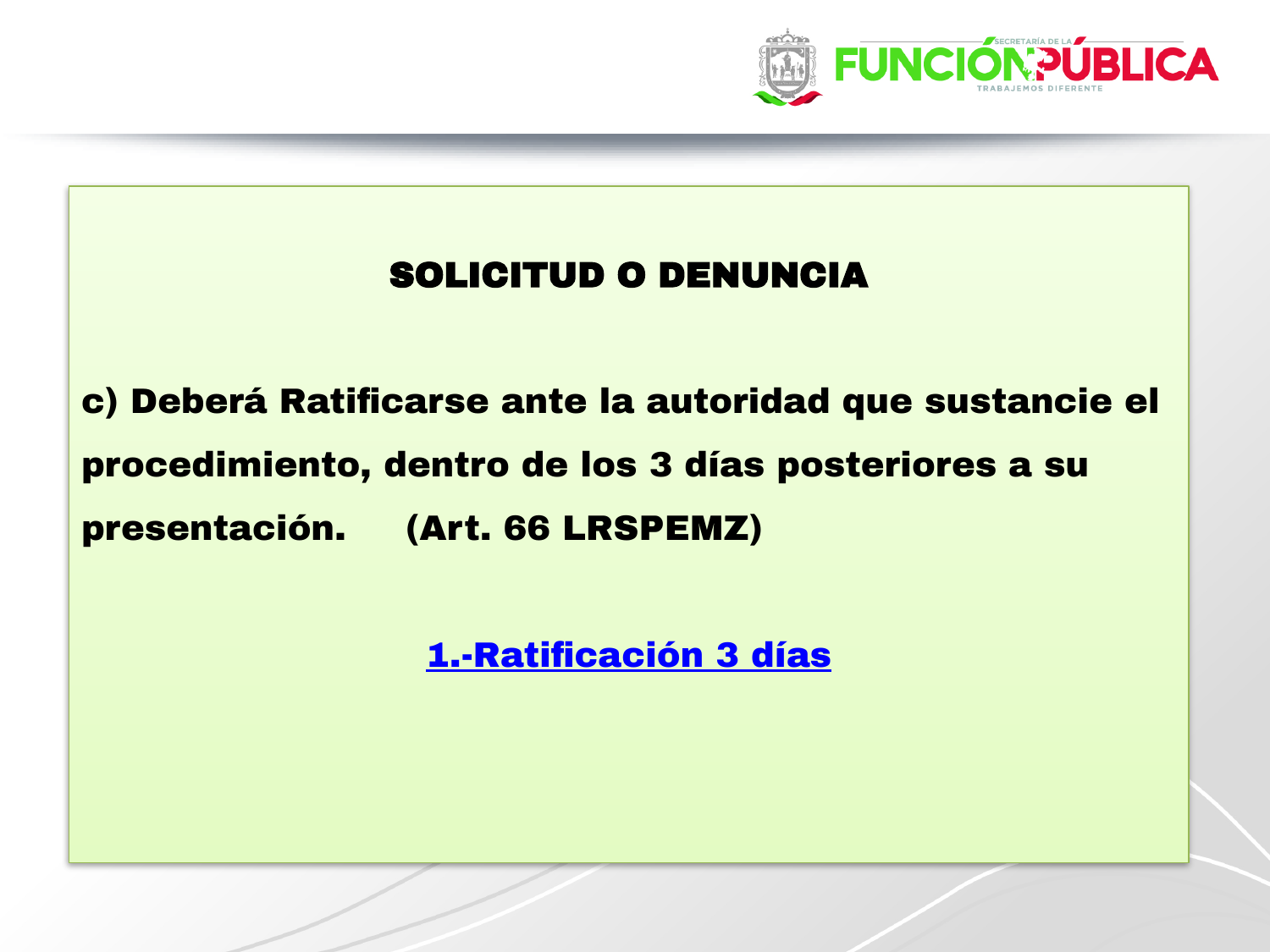

SOLICITUD O DENUNCIA

c) Deberá Ratificarse ante la autoridad que sustancie el procedimiento, dentro de los 3 días posteriores a su presentación.     (Art. 66 LRSPEMZ)

1.-Ratificación 3 días